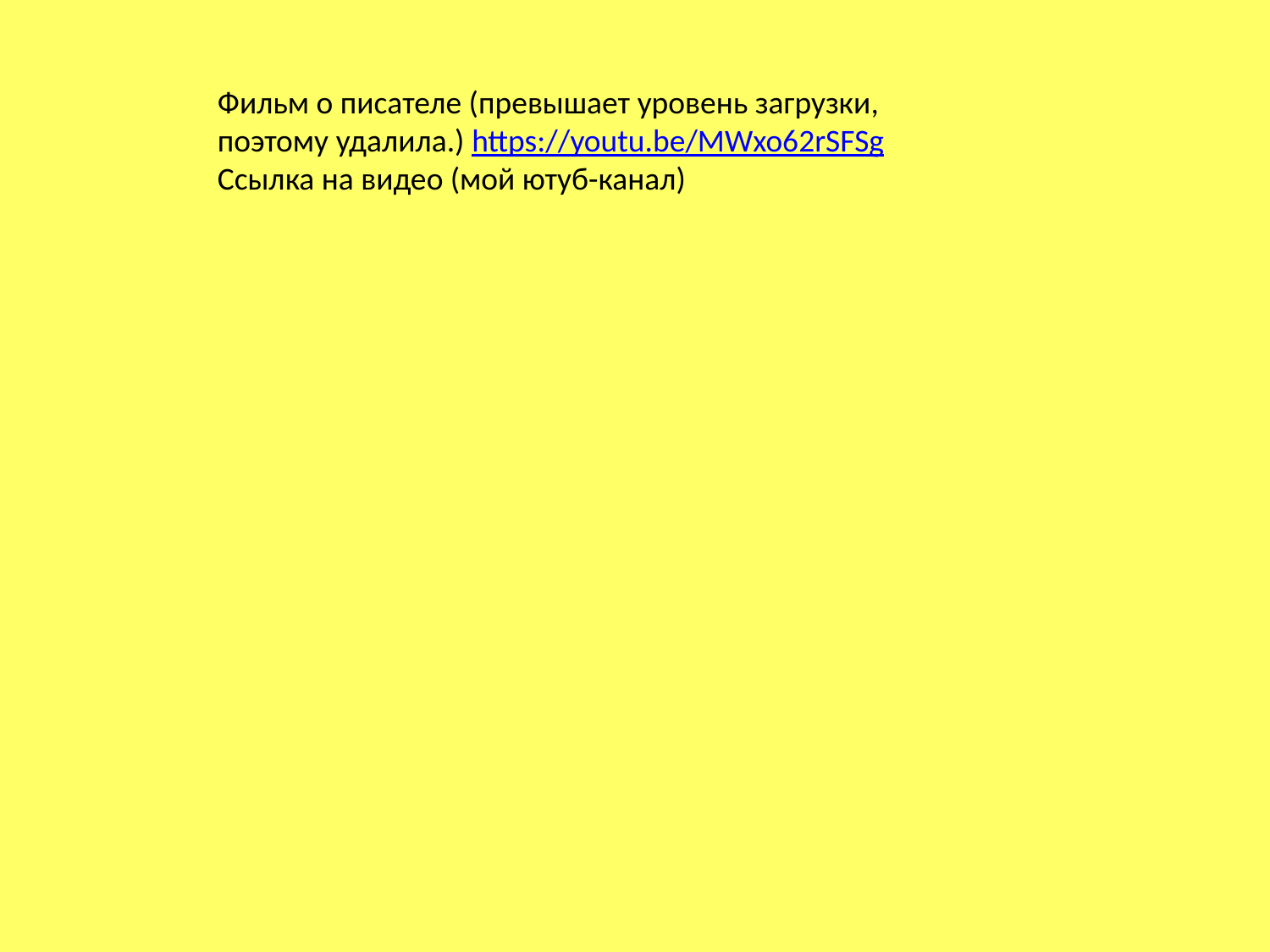

Фильм о писателе (превышает уровень загрузки, поэтому удалила.) https://youtu.be/MWxo62rSFSg
Ссылка на видео (мой ютуб-канал)